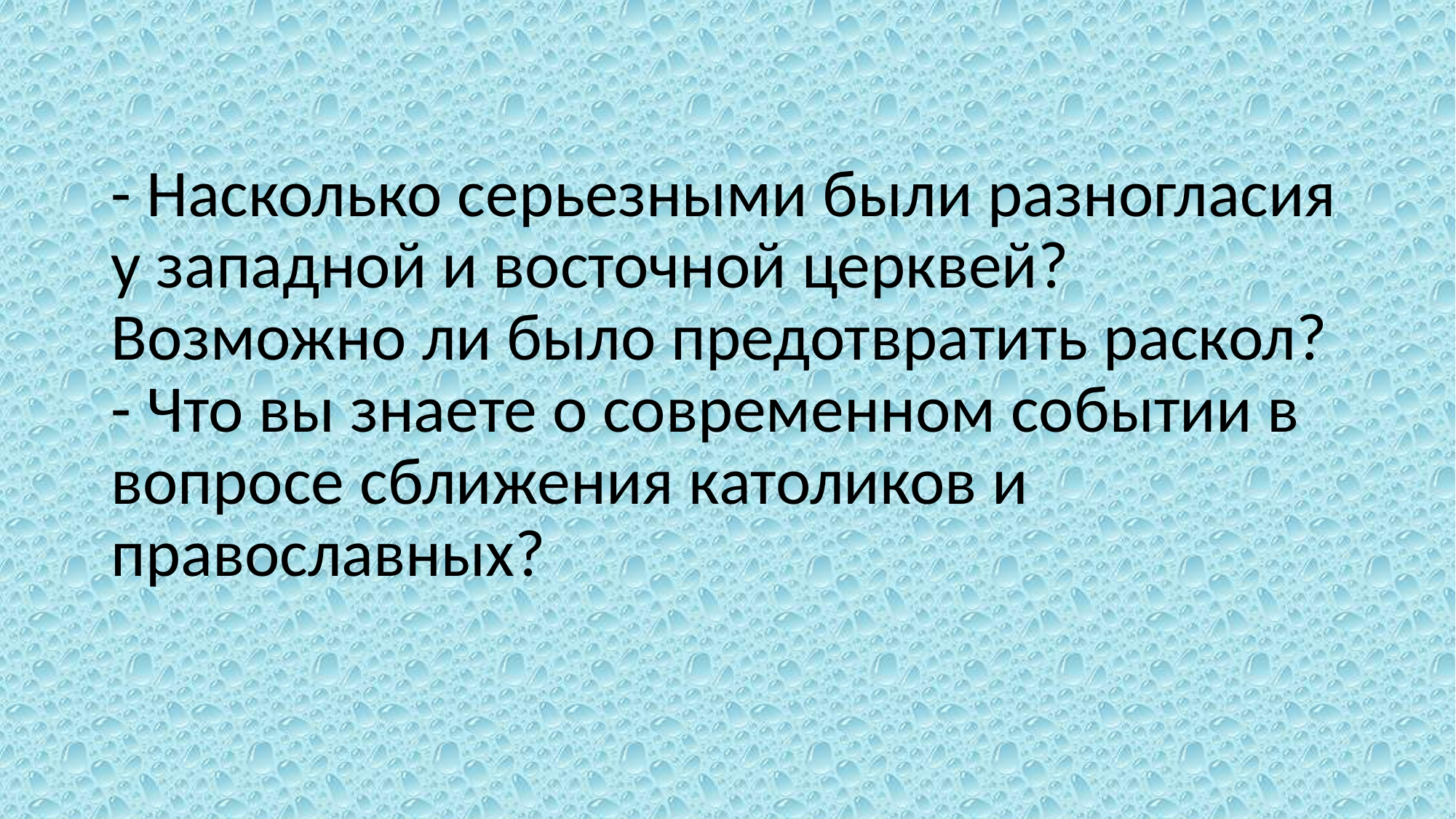

# - Насколько серьезными были разногласия у западной и восточной церквей? Возможно ли было предотвратить раскол? - Что вы знаете о современном событии в вопросе сближения католиков и православных?